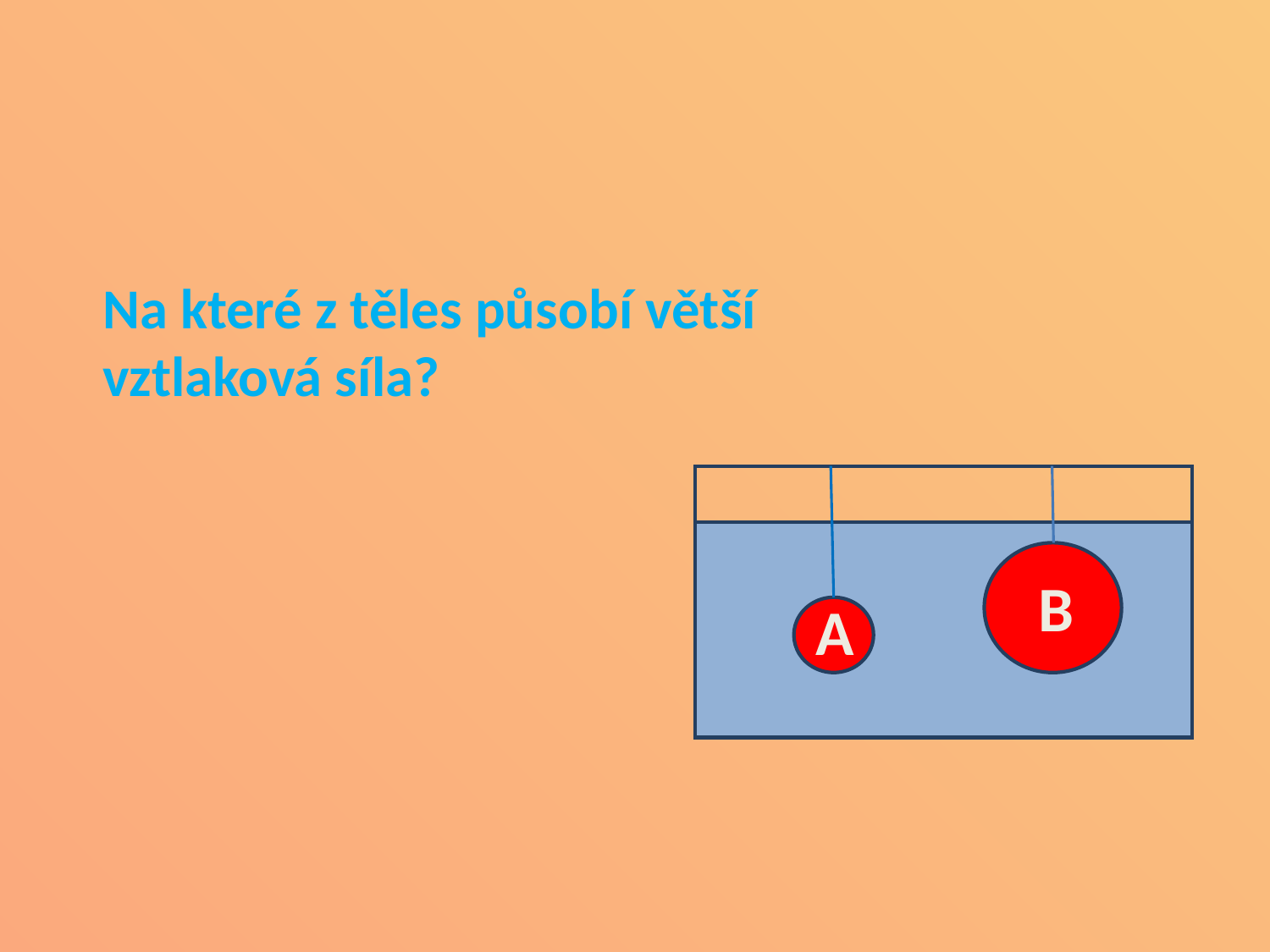

Na které z těles působí větší vztlaková síla?

B
A